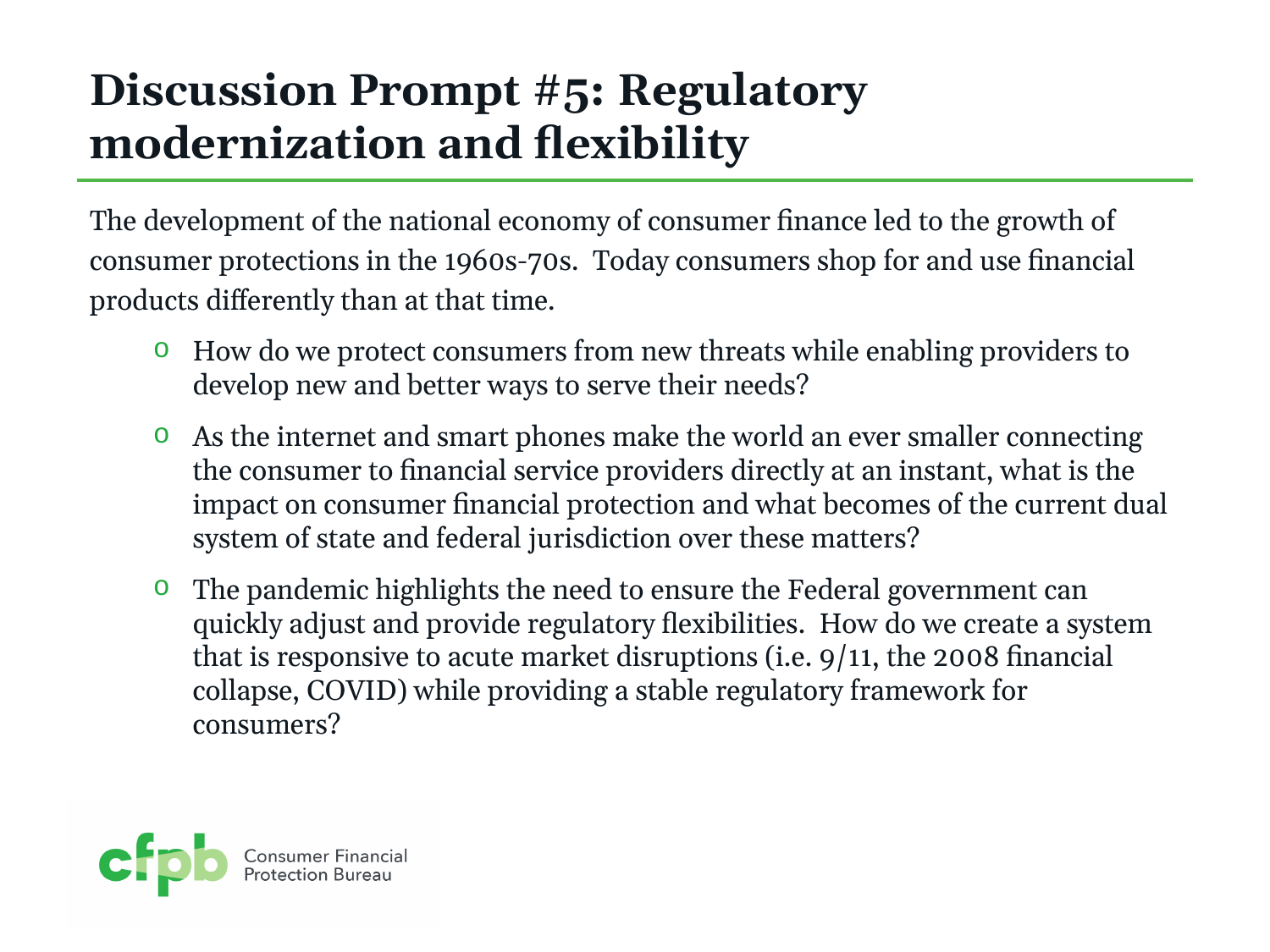

# Discussion Prompt #5: Regulatory modernization and flexibility
The development of the national economy of consumer finance led to the growth of consumer protections in the 1960s-70s.  Today consumers shop for and use financial products differently than at that time.
How do we protect consumers from new threats while enabling providers to develop new and better ways to serve their needs?
As the internet and smart phones make the world an ever smaller connecting the consumer to financial service providers directly at an instant, what is the impact on consumer financial protection and what becomes of the current dual system of state and federal jurisdiction over these matters?
The pandemic highlights the need to ensure the Federal government can quickly adjust and provide regulatory flexibilities.  How do we create a system that is responsive to acute market disruptions (i.e. 9/11, the 2008 financial collapse, COVID) while providing a stable regulatory framework for consumers?